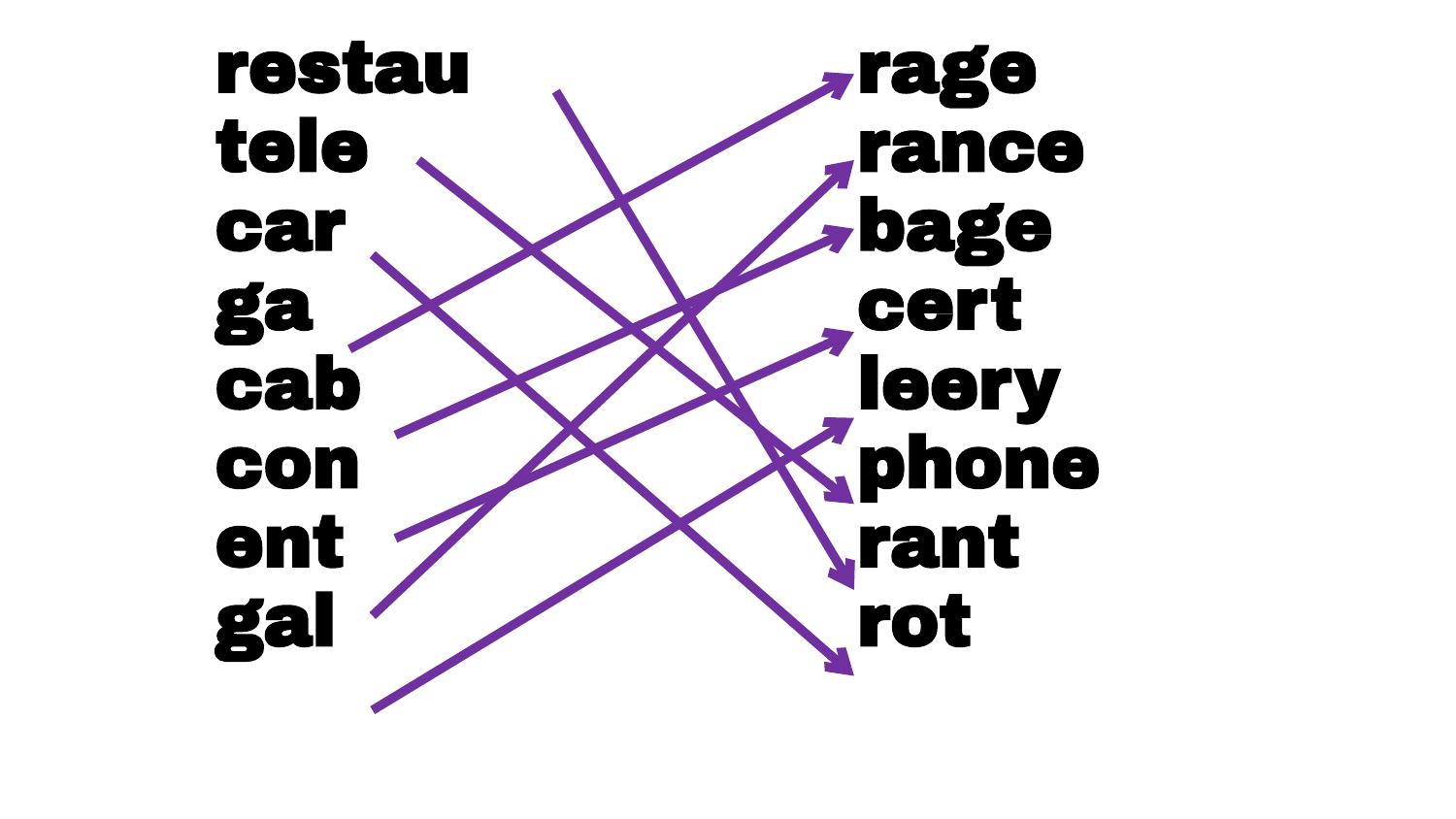

| restau tele car ga cab con ent gal | rage rance bage cert leery phone rant rot |
| --- | --- |